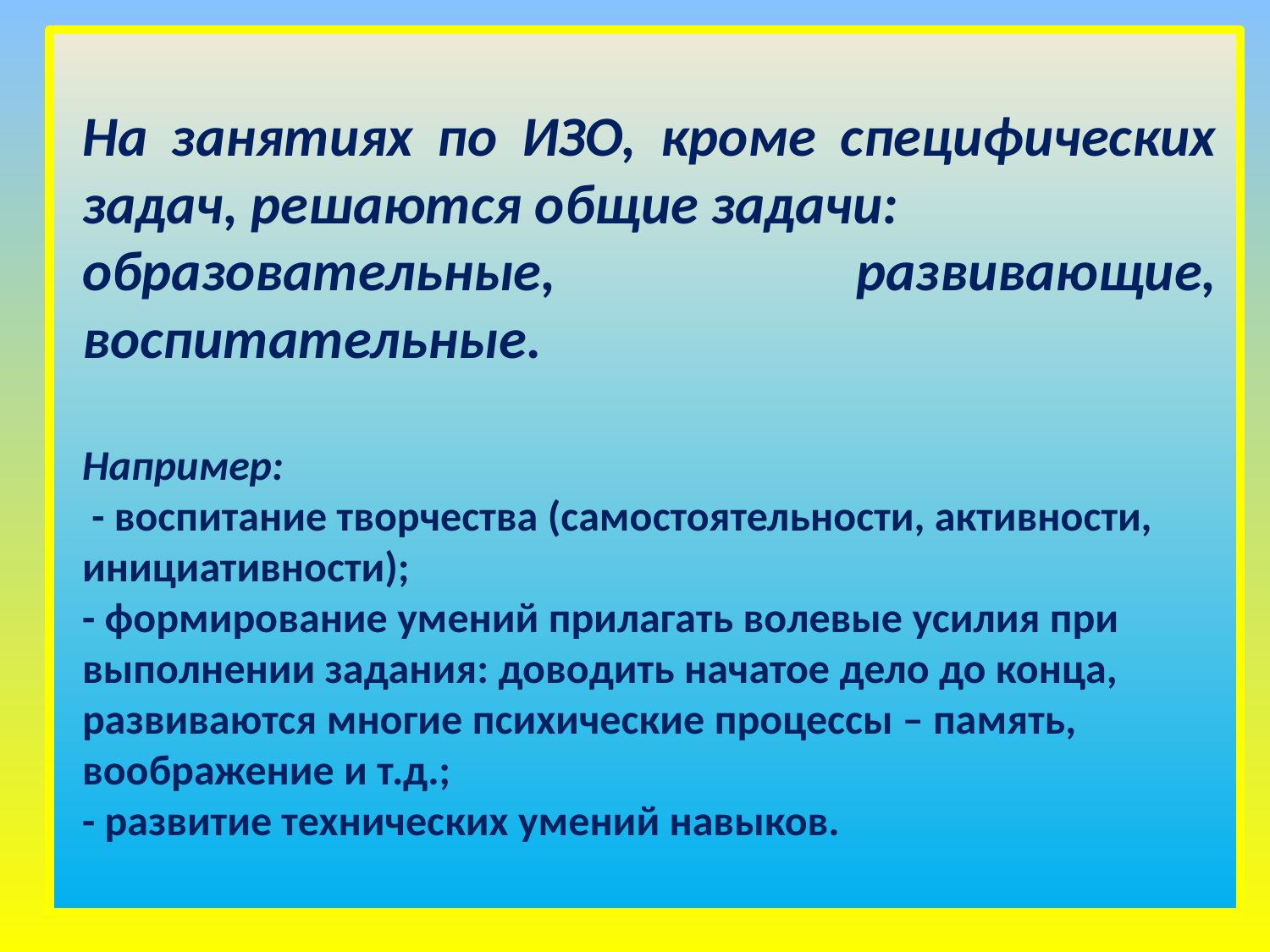

На занятиях по ИЗО, кроме специфических задач, решаются общие задачи:
образовательные, развивающие, воспитательные.

Например:
 - воспитание творчества (самостоятельности, активности, инициативности);
- формирование умений прилагать волевые усилия при выполнении задания: доводить начатое дело до конца, развиваются многие психические процессы – память, воображение и т.д.;
- развитие технических умений навыков.
8